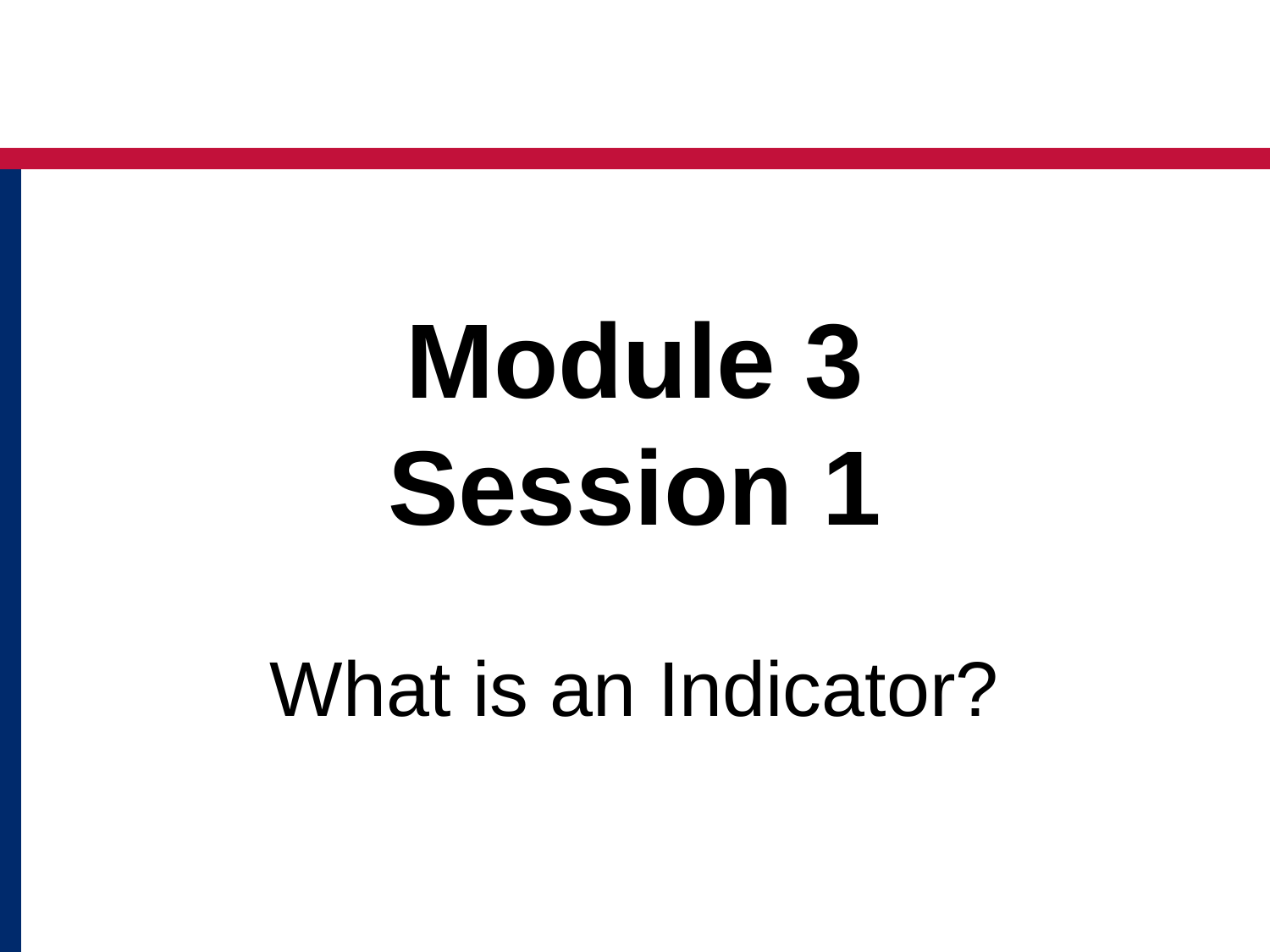

# Module 3 Session 1 What is an Indicator?